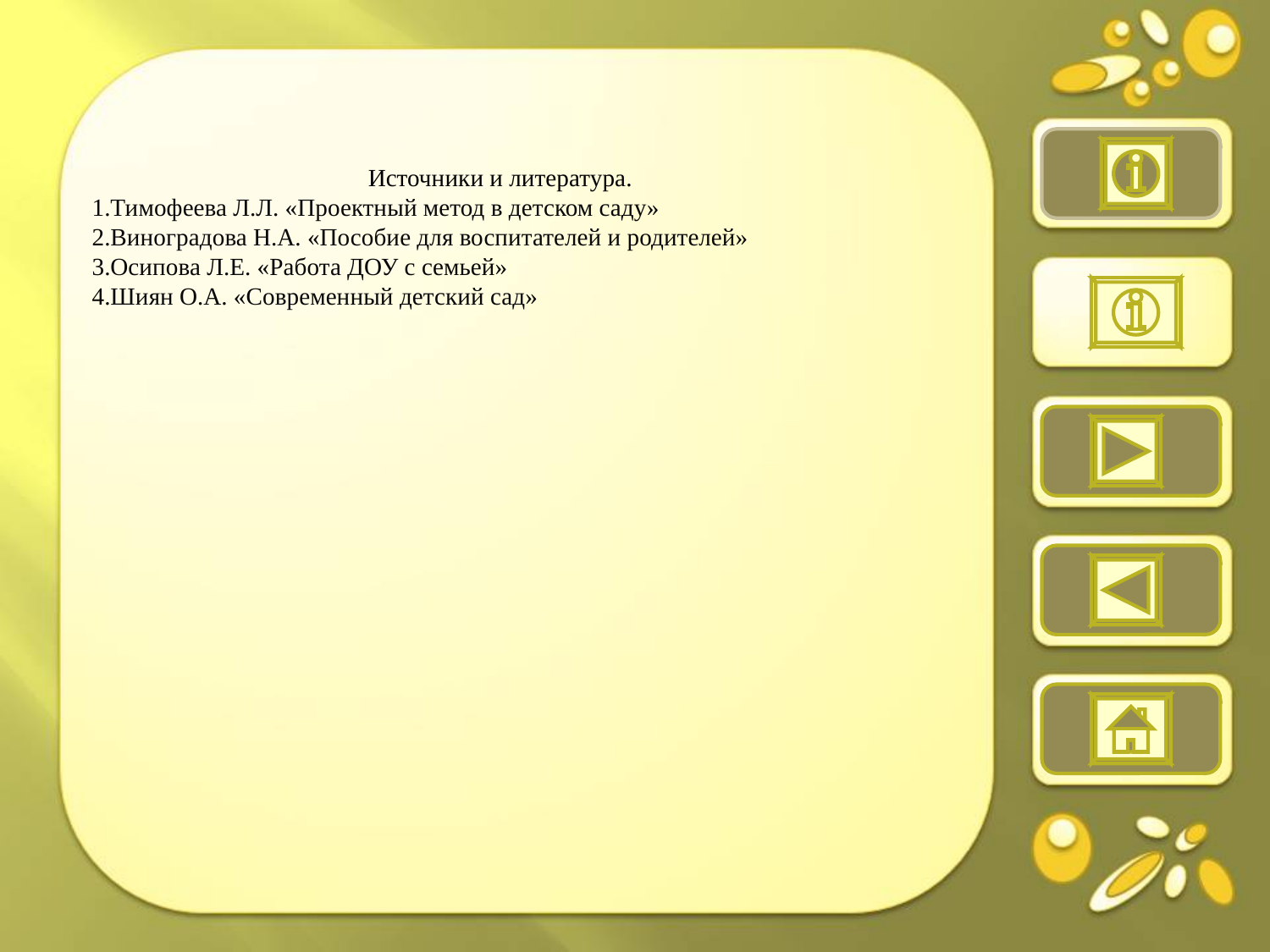

Источники и литература.
1.Тимофеева Л.Л. «Проектный метод в детском саду»
2.Виноградова Н.А. «Пособие для воспитателей и родителей»
3.Осипова Л.Е. «Работа ДОУ с семьей»
4.Шиян О.А. «Современный детский сад»